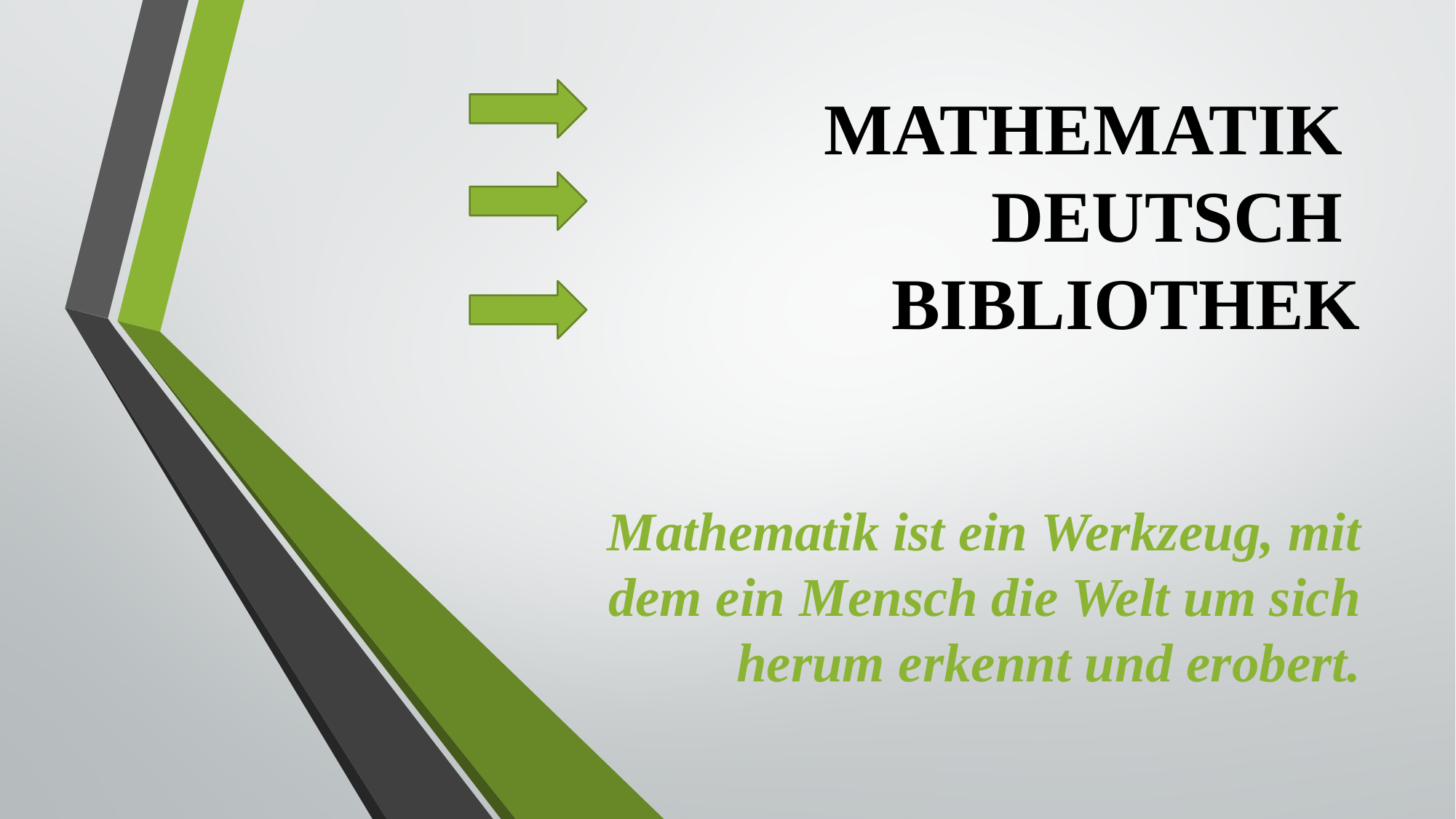

# MATHEMATIK DEUTSCH BIBLIOTHEK

Mathematik ist ein Werkzeug, mit dem ein Mensch die Welt um sich herum erkennt und erobert.